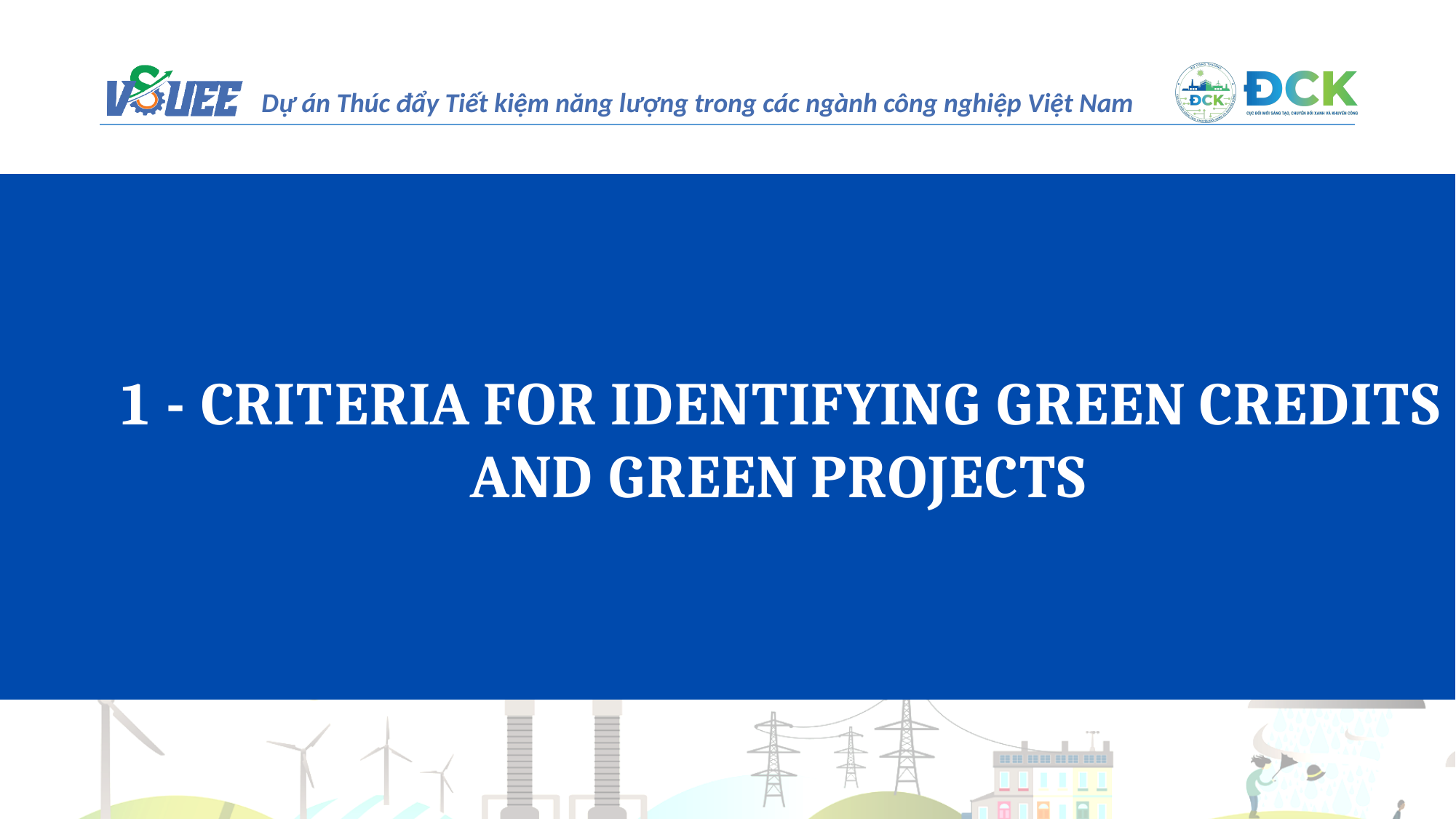

1 - CRITERIA FOR IDENTIFYING GREEN CREDITS AND GREEN PROJECTS